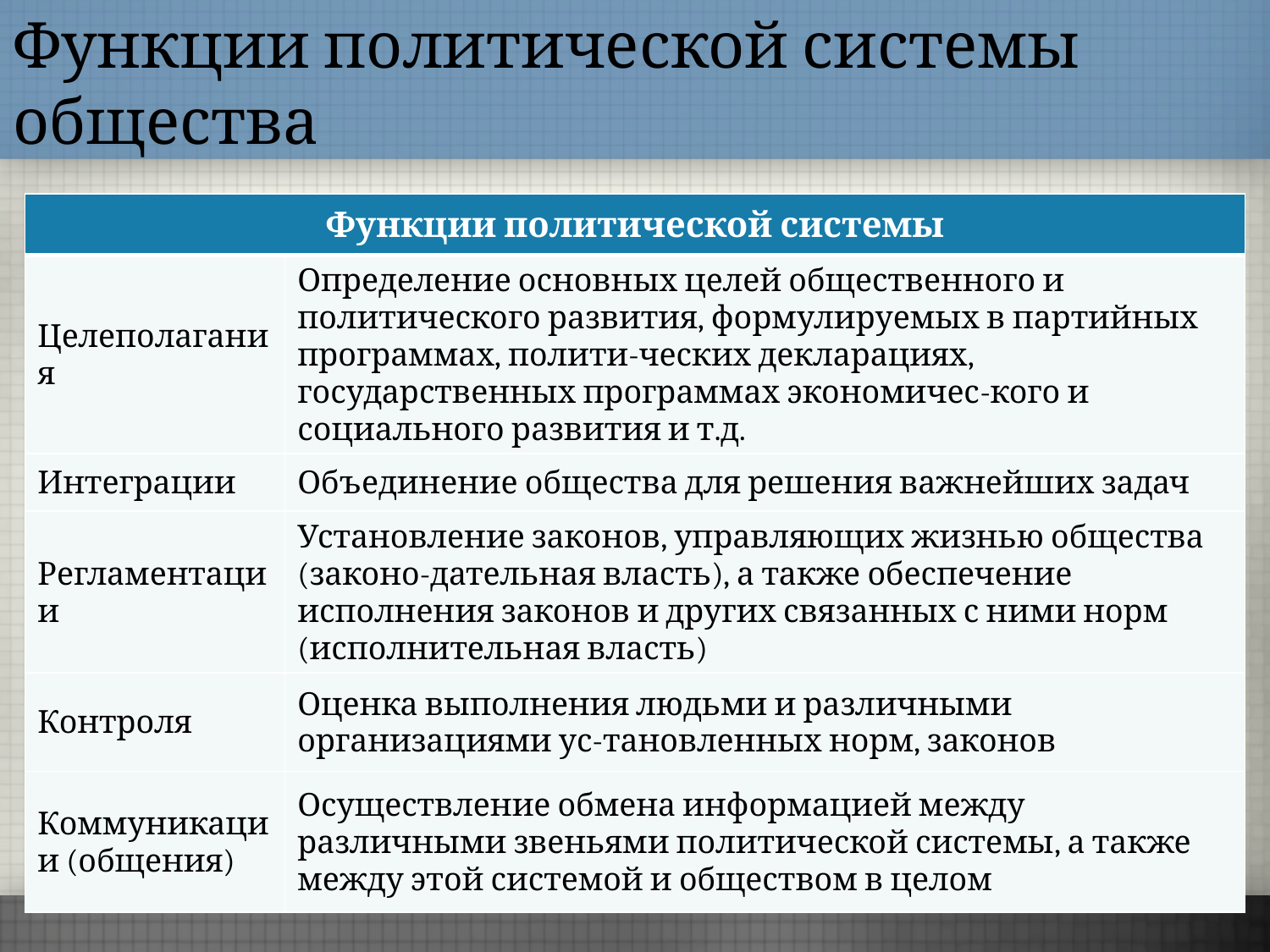

# Функции политической системы общества
| Функции политической системы |  |
| --- | --- |
| Целеполагания | Определение основных целей общественного и политического развития, формулируемых в партийных программах, полити-ческих декларациях, государственных программах экономичес-кого и социального развития и т.д. |
| Интеграции | Объединение общества для решения важнейших задач |
| Регламентации | Установление законов, управляющих жизнью общества (законо-дательная власть), а также обеспечение исполнения законов и других связанных с ними норм (исполнительная власть) |
| Контроля | Оценка выполнения людьми и различными организациями ус-тановленных норм, законов |
| Коммуникации (общения) | Осуществление обмена информацией между различными звеньями политической системы, а также между этой системой и обществом в целом |